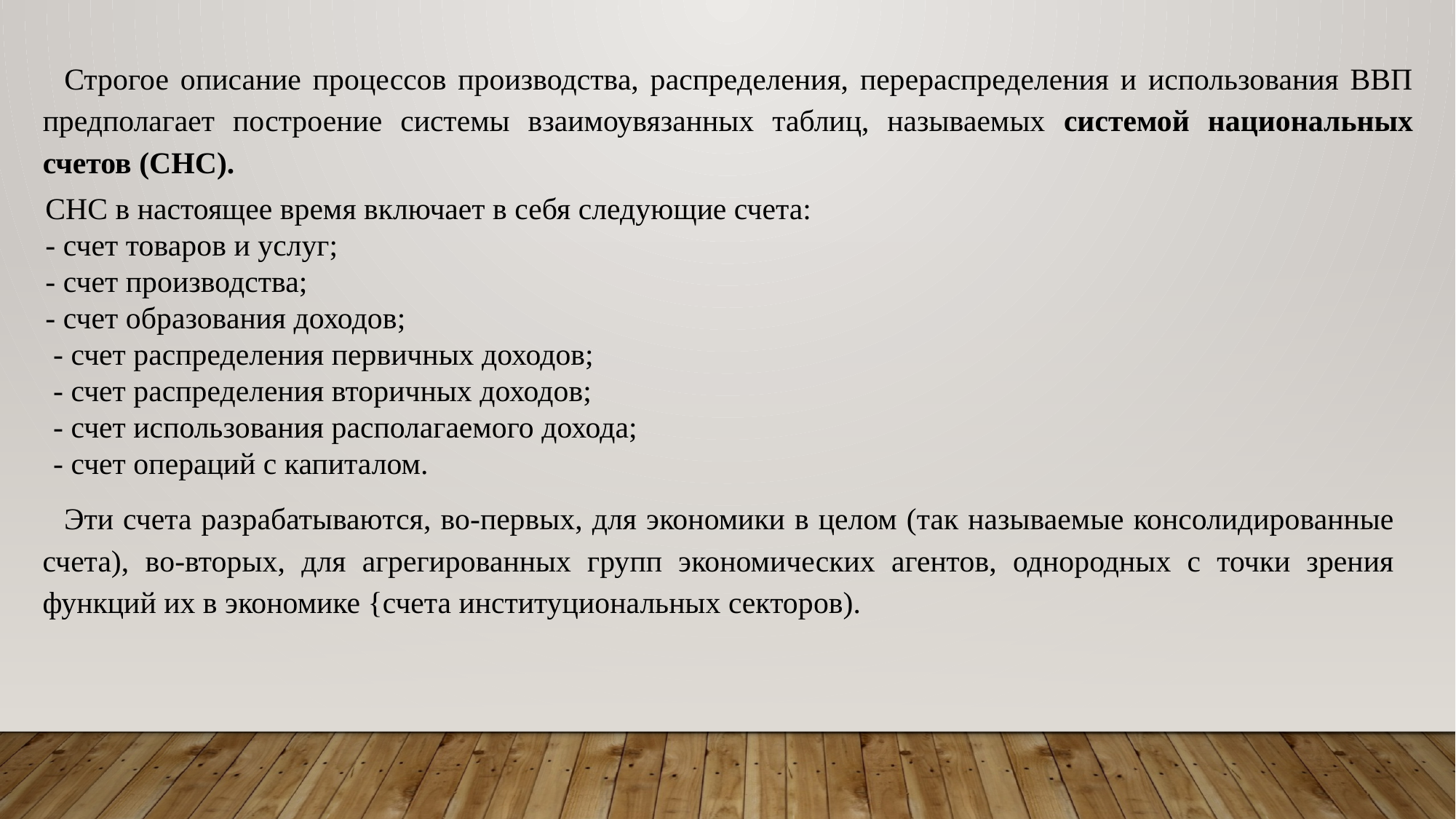

Строгое описание процессов производства, распределения, перераспределения и использования ВВП предполагает построение системы взаимоувязанных таблиц, называемых системой национальных счетов (СНС).
СНС в настоящее время включает в себя следующие счета:
- счет товаров и услуг;
- счет производства;
- счет образования доходов;
 - счет распределения первичных доходов;
 - счет распределения вторичных доходов;
 - счет использования располагаемого дохода;
 - счет операций с капиталом.
Эти счета разрабатываются, во-первых, для экономики в целом (так называемые консолидированные счета), во-вторых, для агрегированных групп экономических агентов, однородных с точки зрения функций их в экономике {счета институциональных секторов).